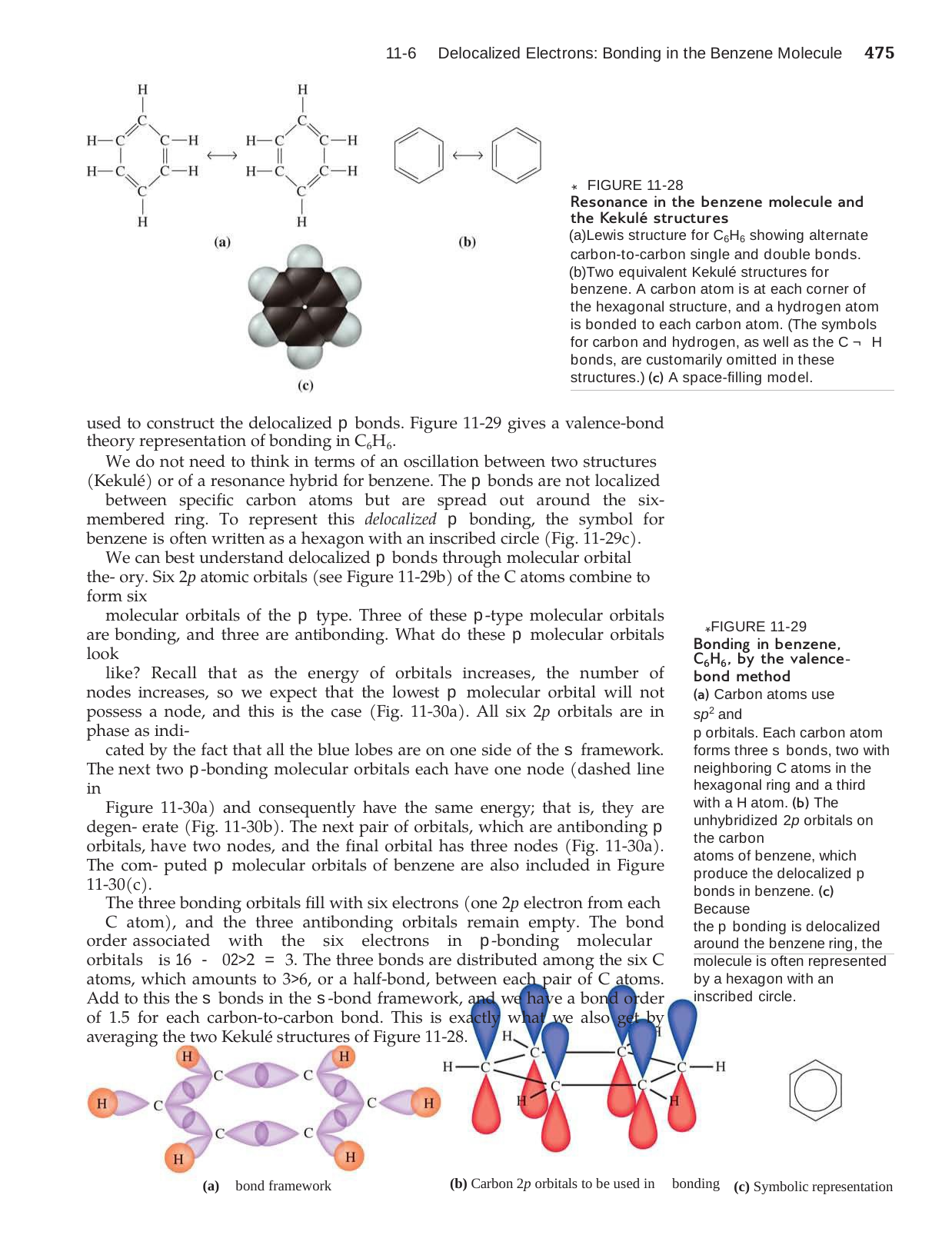

Delocalized Electrons: Bonding in the Benzene Molecule	475
11-6
*
FIGURE 11-28
Resonance in the benzene molecule and the Kekulé structures
Lewis structure for C6H6 showing alternate carbon-to-carbon single and double bonds.
Two equivalent Kekulé structures for benzene. A carbon atom is at each corner of the hexagonal structure, and a hydrogen atom is bonded to each carbon atom. (The symbols for carbon and hydrogen, as well as the C ¬ H bonds, are customarily omitted in these structures.) (c) A space-filling model.

used to construct the delocalized p bonds. Figure 11-29 gives a valence-bond theory representation of bonding in C6H6.
We do not need to think in terms of an oscillation between two structures (Kekulé) or of a resonance hybrid for benzene. The p bonds are not localized
between specific carbon atoms but are spread out around the six-membered ring. To represent this delocalized p bonding, the symbol for benzene is often written as a hexagon with an inscribed circle (Fig. 11-29c).
We can best understand delocalized p bonds through molecular orbital the- ory. Six 2p atomic orbitals (see Figure 11-29b) of the C atoms combine to form six
molecular orbitals of the p type. Three of these p-type molecular orbitals are bonding, and three are antibonding. What do these p molecular orbitals look
like? Recall that as the energy of orbitals increases, the number of nodes increases, so we expect that the lowest p molecular orbital will not possess a node, and this is the case (Fig. 11-30a). All six 2p orbitals are in phase as indi-
cated by the fact that all the blue lobes are on one side of the s framework. The next two p-bonding molecular orbitals each have one node (dashed line in
Figure 11-30a) and consequently have the same energy; that is, they are degen- erate (Fig. 11-30b). The next pair of orbitals, which are antibonding p orbitals, have two nodes, and the final orbital has three nodes (Fig. 11-30a). The com- puted p molecular orbitals of benzene are also included in Figure 11-30(c).
The three bonding orbitals fill with six electrons (one 2p electron from each
C atom), and the three antibonding orbitals remain empty. The bond order associated   with   the   six   electrons   in   p-bonding   molecular   orbitals   is 16  -  02>2  =  3. The three bonds are distributed among the six C atoms, which amounts to 3>6, or a half-bond, between each pair of C atoms. Add to this the s bonds in the s-bond framework, and we have a bond order of 1.5 for each carbon-to-carbon bond. This is exactly what we also get by averaging the two Kekulé structures of Figure 11-28.
FIGURE 11-29
Bonding in benzene, C6H6 , by the valence- bond method
(a) Carbon atoms use sp2 and
p orbitals. Each carbon atom forms three s bonds, two with neighboring C atoms in the hexagonal ring and a third with a H atom. (b) The unhybridized 2p orbitals on the carbon
atoms of benzene, which produce the delocalized p bonds in benzene. (c) Because
the p bonding is delocalized around the benzene ring, the
molecule is often represented by a hexagon with an inscribed circle.
*

(b) Carbon 2p orbitals to be used in
bonding
(a)    bond framework
(c) Symbolic representation